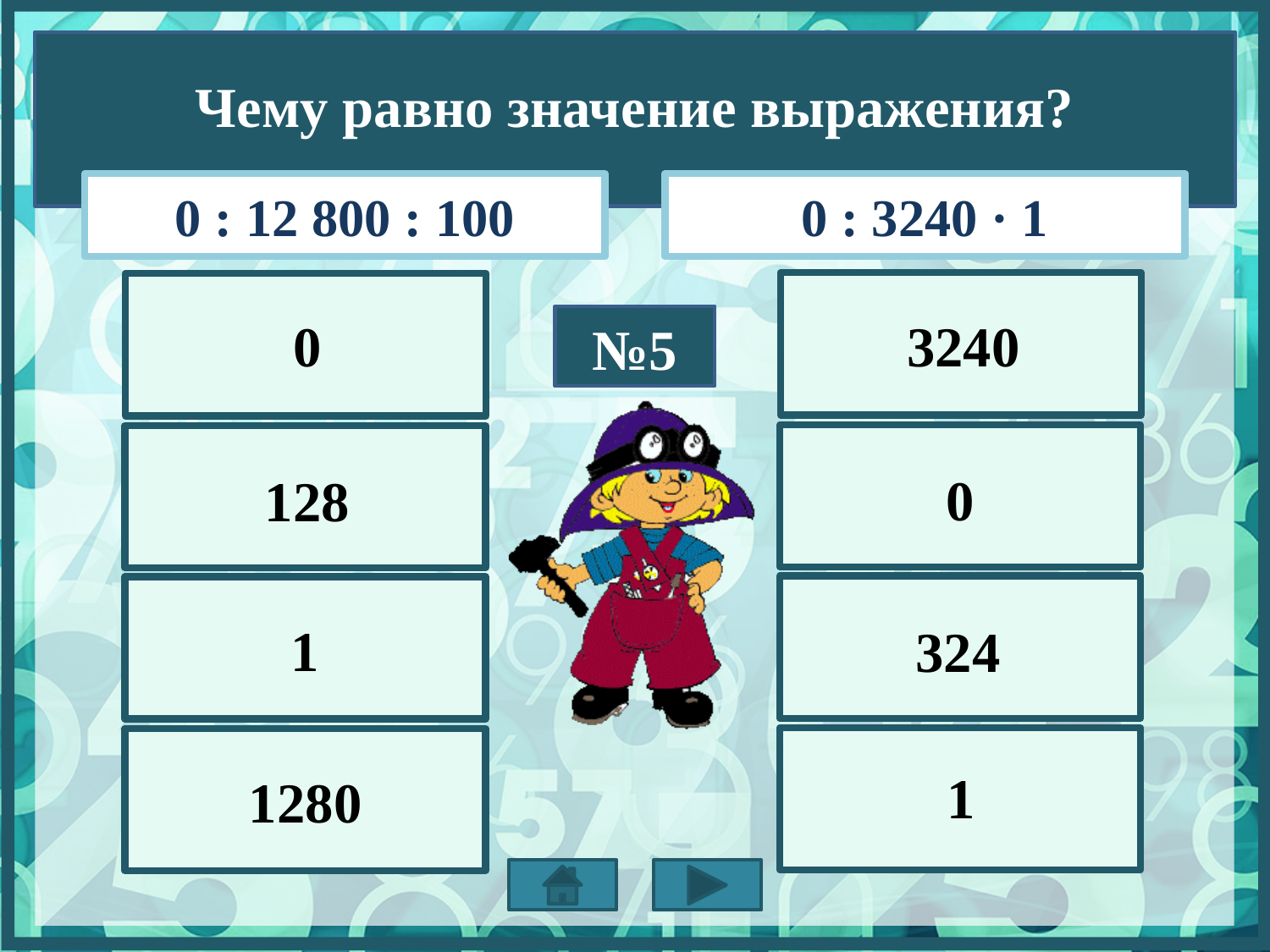

Чему равно значение выражения?
0 : 12 800 : 100
0 : 3240 · 1
0
3240
№5
0
128
1
324
1
1280